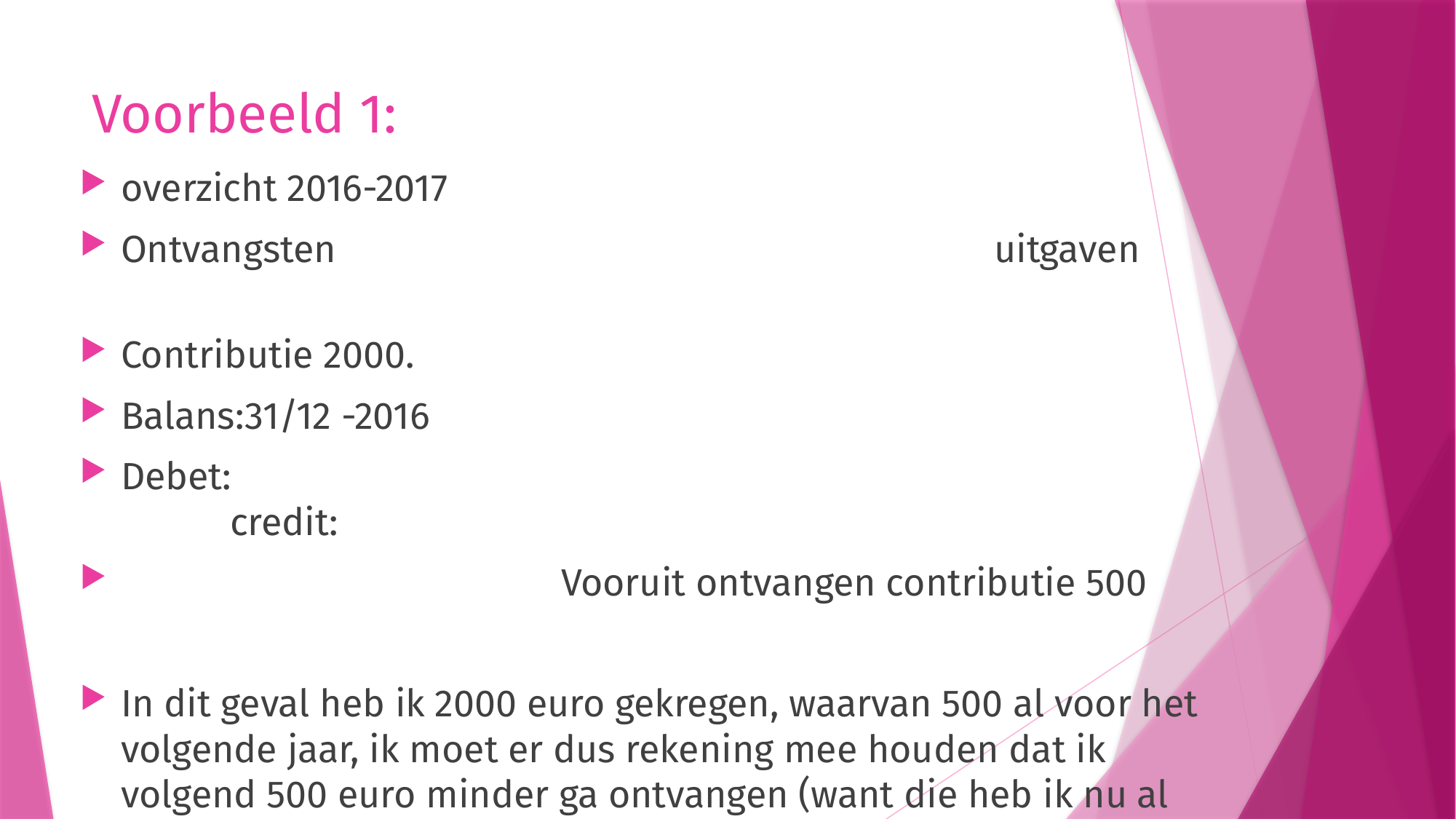

# Voorbeeld 1:
overzicht 2016-2017
Ontvangsten							uitgaven
Contributie 2000.
Balans:31/12 -2016
Debet:									credit:
                                            Vooruit ontvangen contributie 500

In dit geval heb ik 2000 euro gekregen, waarvan 500 al voor het volgende jaar, ik moet er dus rekening mee houden dat ik volgend 500 euro minder ga ontvangen (want die heb ik nu al gekregen).